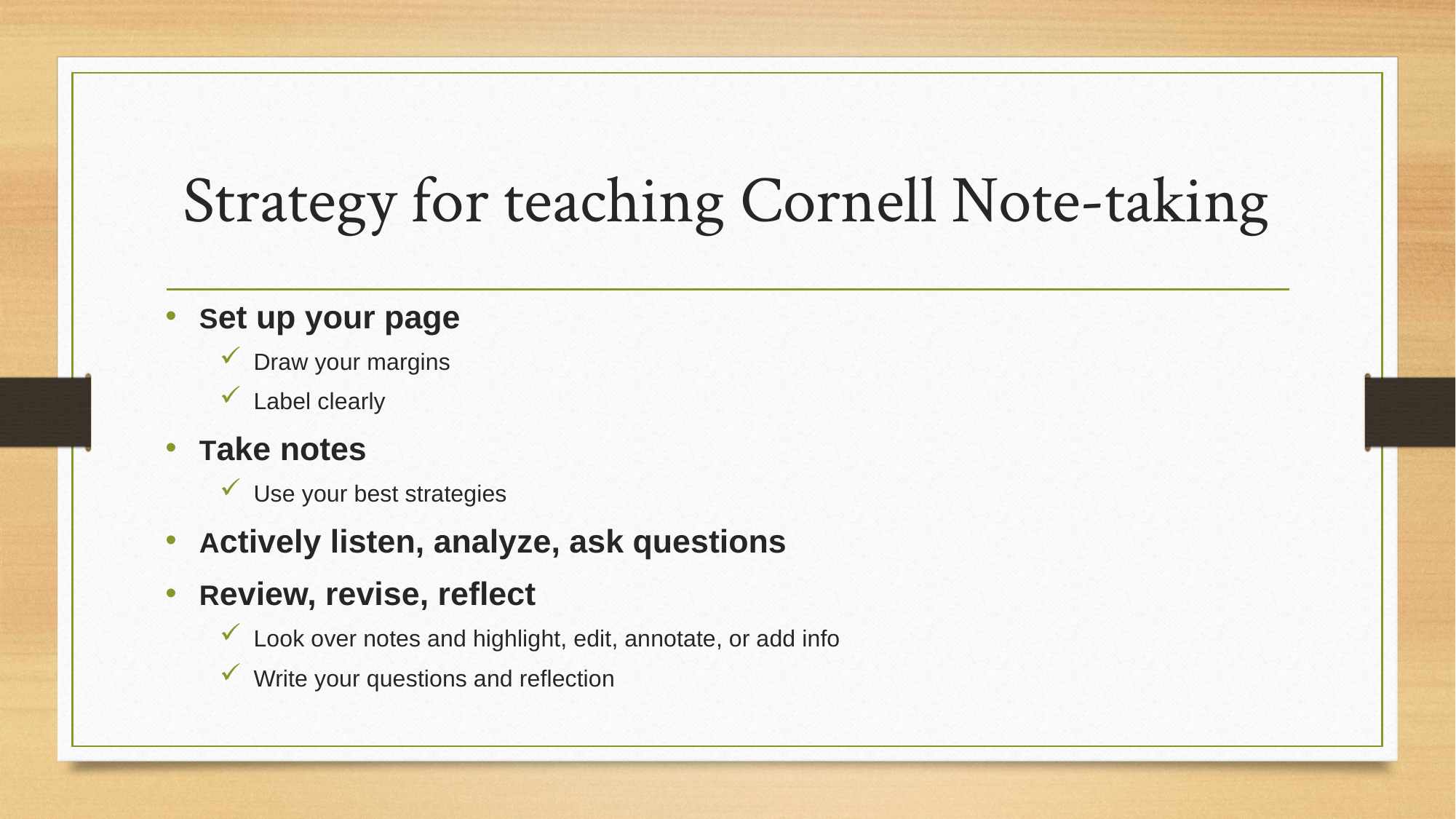

# Strategy for teaching Cornell Note-taking
Set up your page
Draw your margins
Label clearly
Take notes
Use your best strategies
Actively listen, analyze, ask questions
Review, revise, reflect
Look over notes and highlight, edit, annotate, or add info
Write your questions and reflection